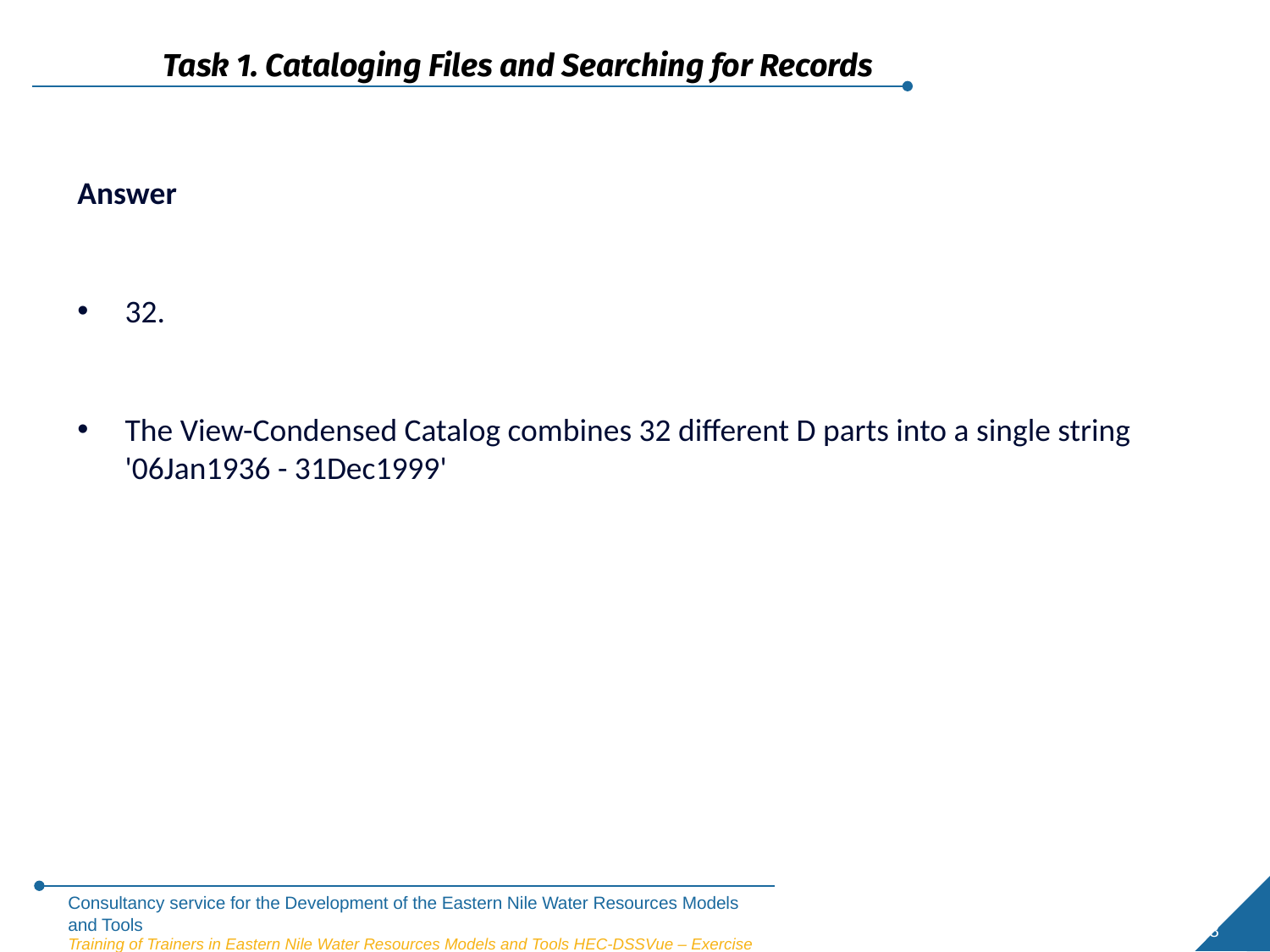

Task 1. Cataloging Files and Searching for Records
Answer

32.

The View-Condensed Catalog combines 32 different D parts into a single string '06Jan1936 - 31Dec1999'